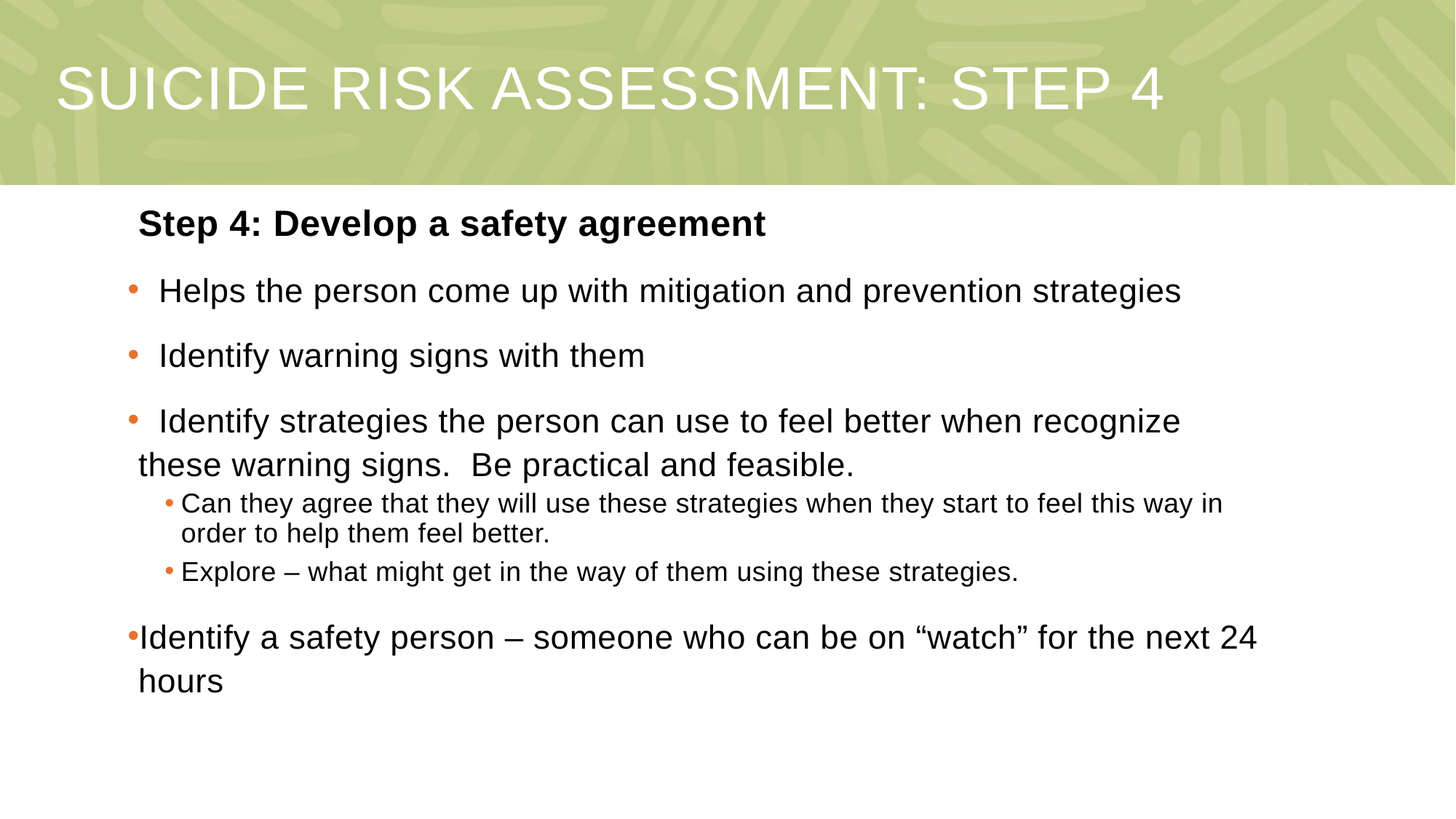

# Suicide risk assessment: step 4
Step 4: Develop a safety agreement
  Helps the person come up with mitigation and prevention strategies
  Identify warning signs with them
  Identify strategies the person can use to feel better when recognize these warning signs.  Be practical and feasible.
Can they agree that they will use these strategies when they start to feel this way in order to help them feel better.
Explore – what might get in the way of them using these strategies.
Identify a safety person – someone who can be on “watch” for the next 24 hours